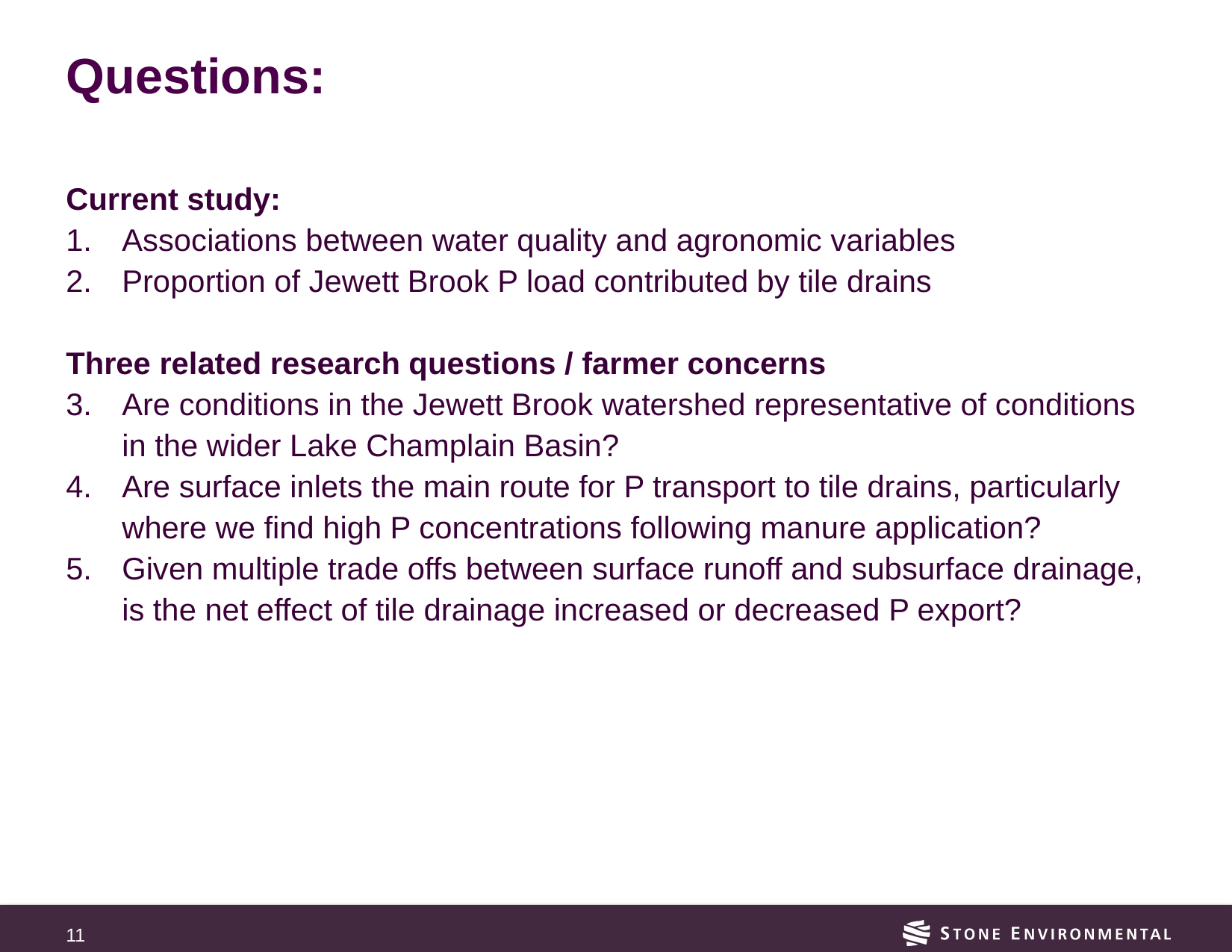

# Questions:
Current study:
Associations between water quality and agronomic variables
Proportion of Jewett Brook P load contributed by tile drains

Three related research questions / farmer concerns
Are conditions in the Jewett Brook watershed representative of conditions in the wider Lake Champlain Basin?
Are surface inlets the main route for P transport to tile drains, particularly where we find high P concentrations following manure application?
Given multiple trade offs between surface runoff and subsurface drainage, is the net effect of tile drainage increased or decreased P export?